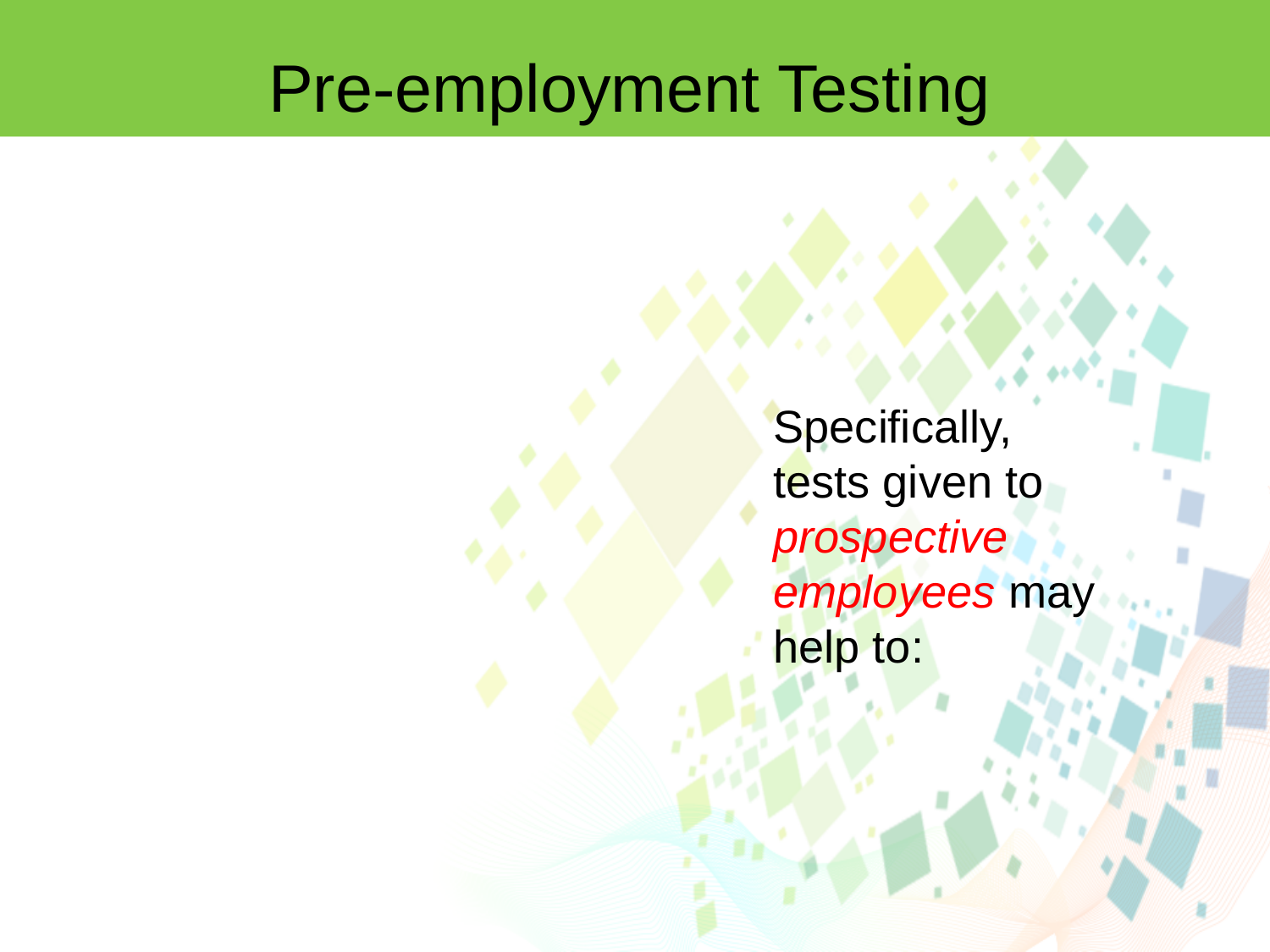

Pre-employment Testing
Speciﬁcally, tests given to prospective employees may help to: